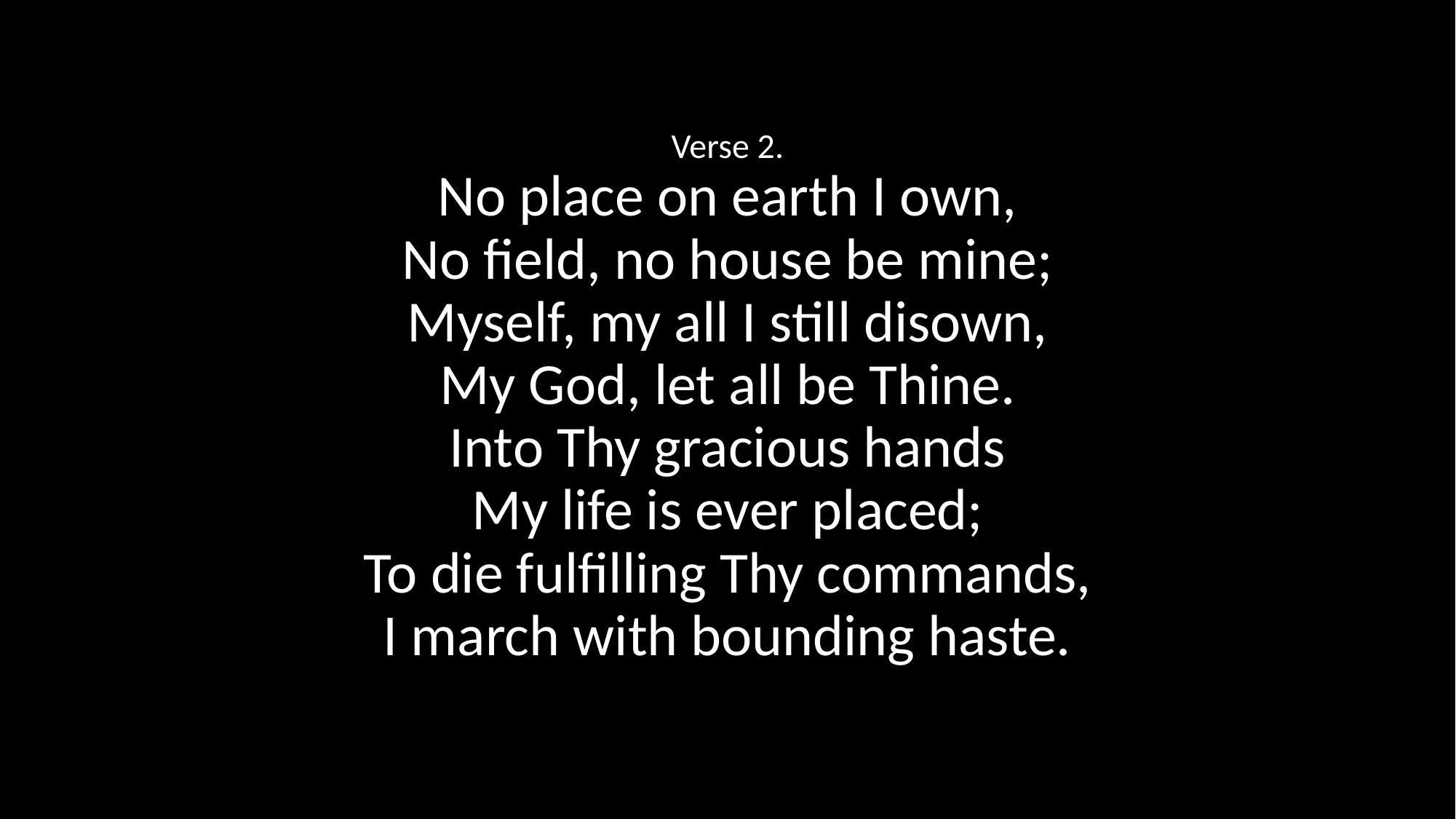

Verse 2.
No place on earth I own,
No field, no house be mine;
Myself, my all I still disown,
My God, let all be Thine.
Into Thy gracious hands
My life is ever placed;
To die fulfilling Thy commands,
I march with bounding haste.